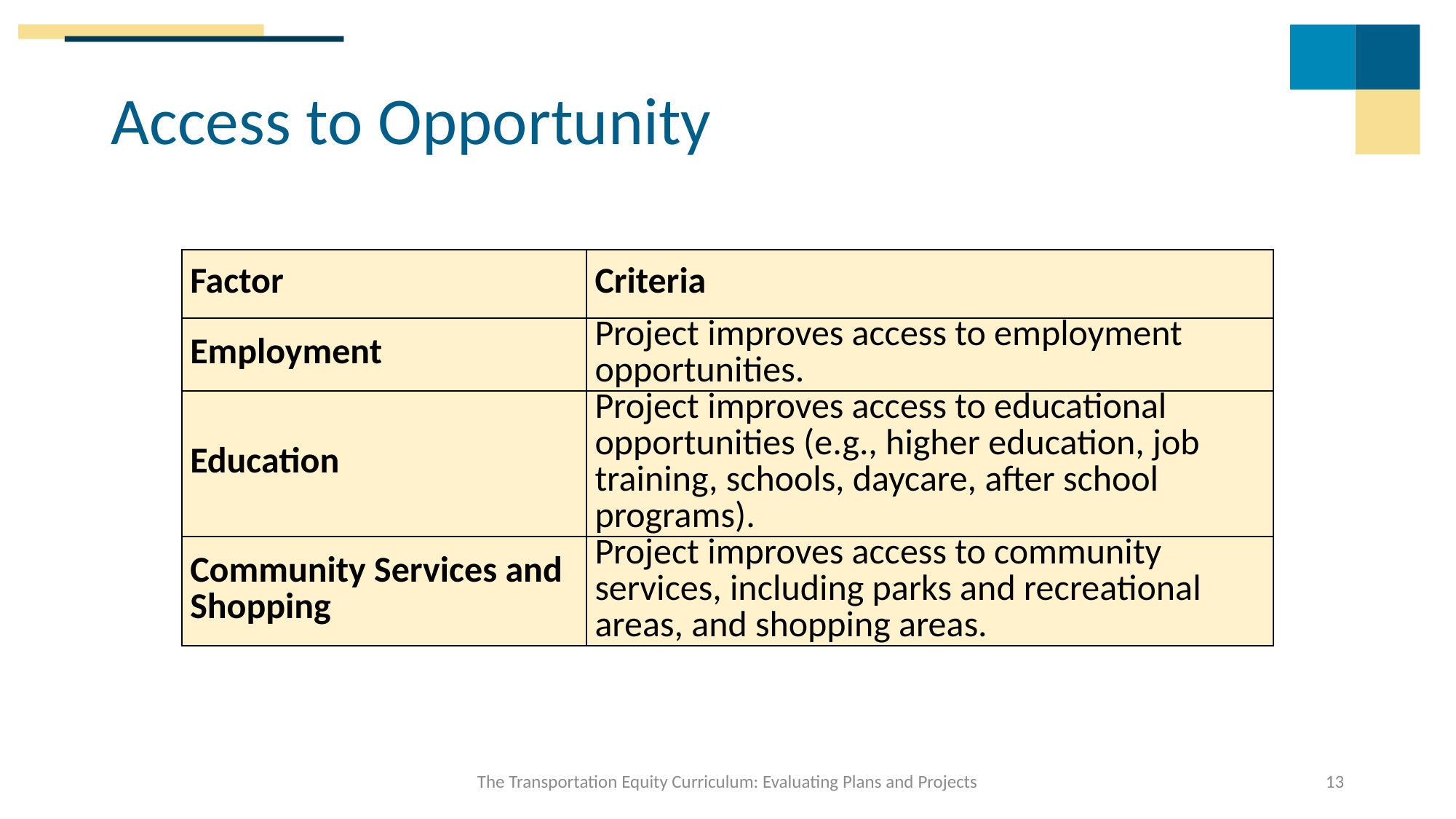

# Access to Opportunity
| Factor | Criteria |
| --- | --- |
| Employment | Project improves access to employment opportunities. |
| Education | Project improves access to educational opportunities (e.g., higher education, job training, schools, daycare, after school programs). |
| Community Services and Shopping | Project improves access to community services, including parks and recreational areas, and shopping areas. |
The Transportation Equity Curriculum: Evaluating Plans and Projects
13